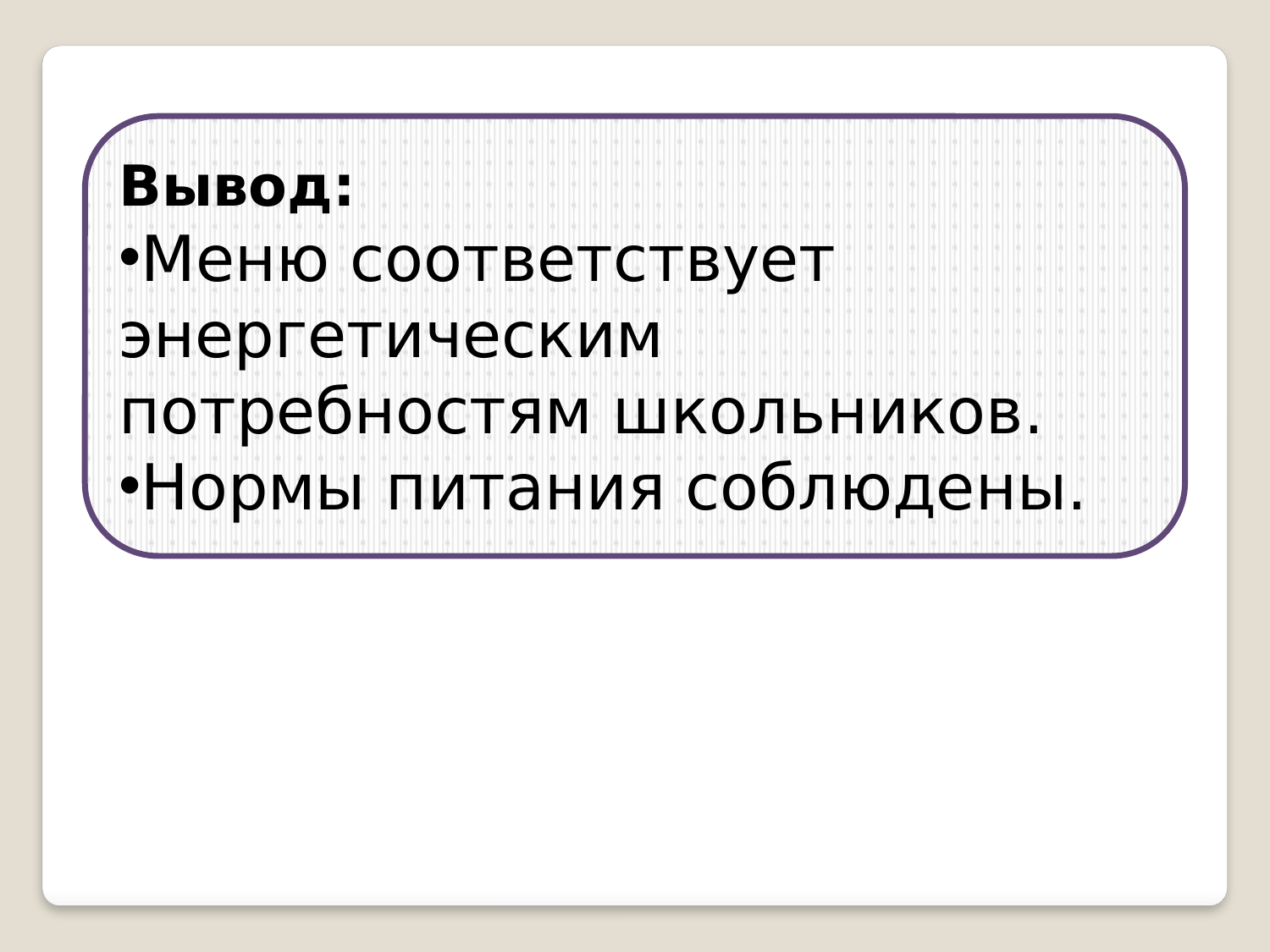

Вывод:
Меню соответствует энергетическим потребностям школьников.
Нормы питания соблюдены.